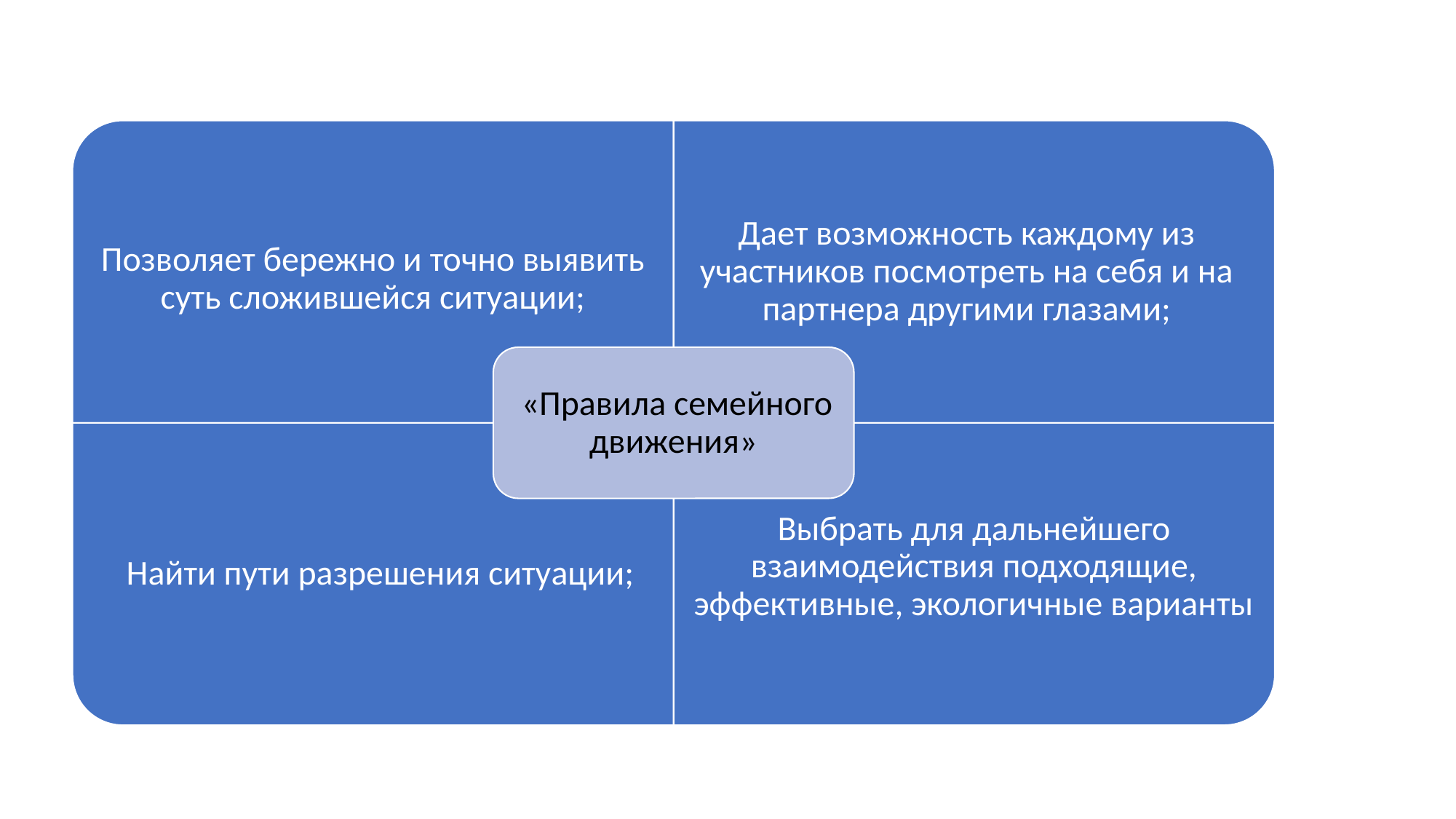

Позволяет бережно и точно выявить суть сложившейся ситуации;
Дает возможность каждому из участников посмотреть на себя и на партнера другими глазами;
Найти пути разрешения ситуации;
Выбрать для дальнейшего взаимодействия подходящие, эффективные, экологичные варианты
«Правила семейного движения»